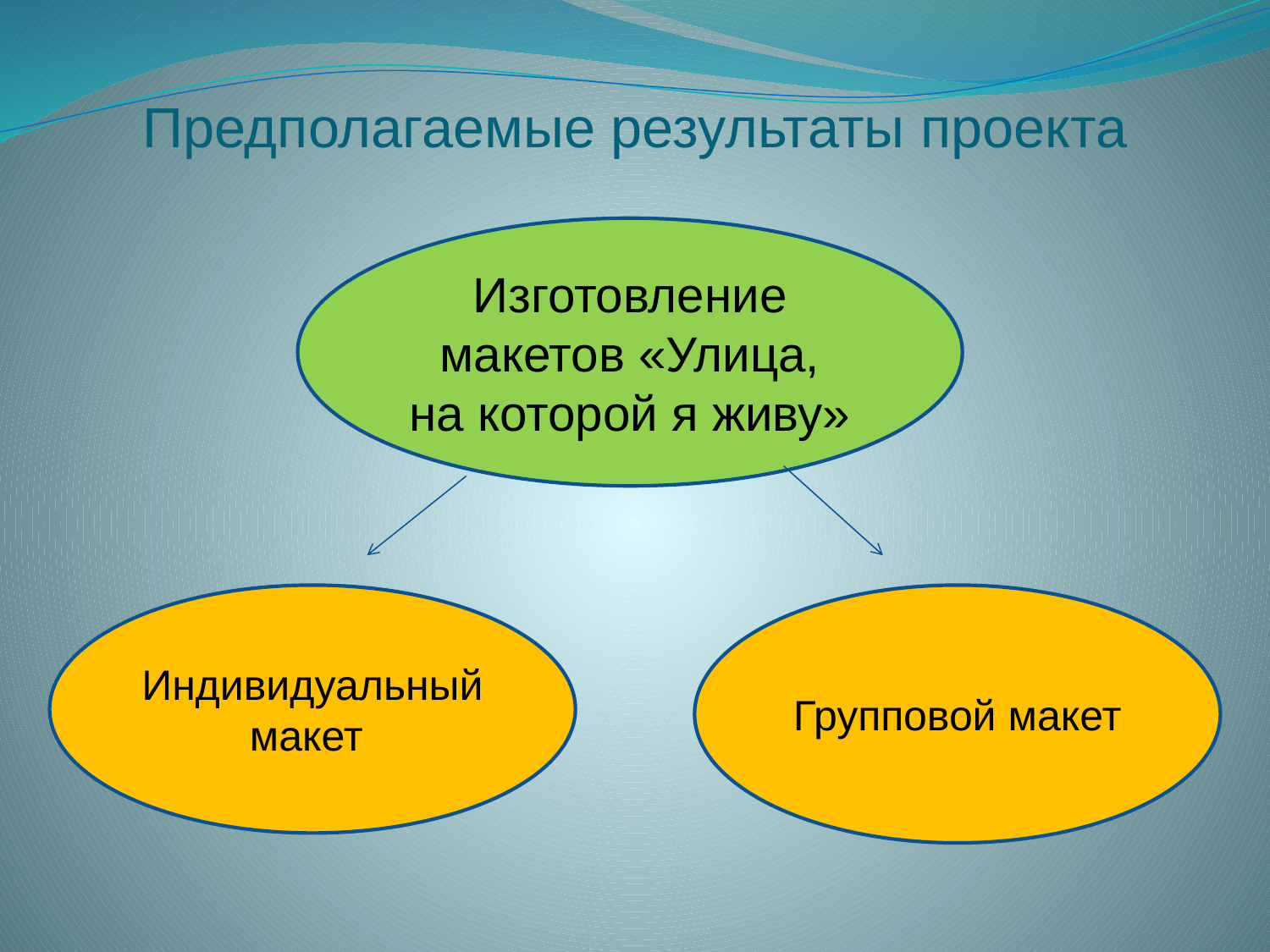

# Предполагаемые результаты проекта
Изготовление макетов «Улица, на которой я живу»

Индивидуальный макет
Групповой макет